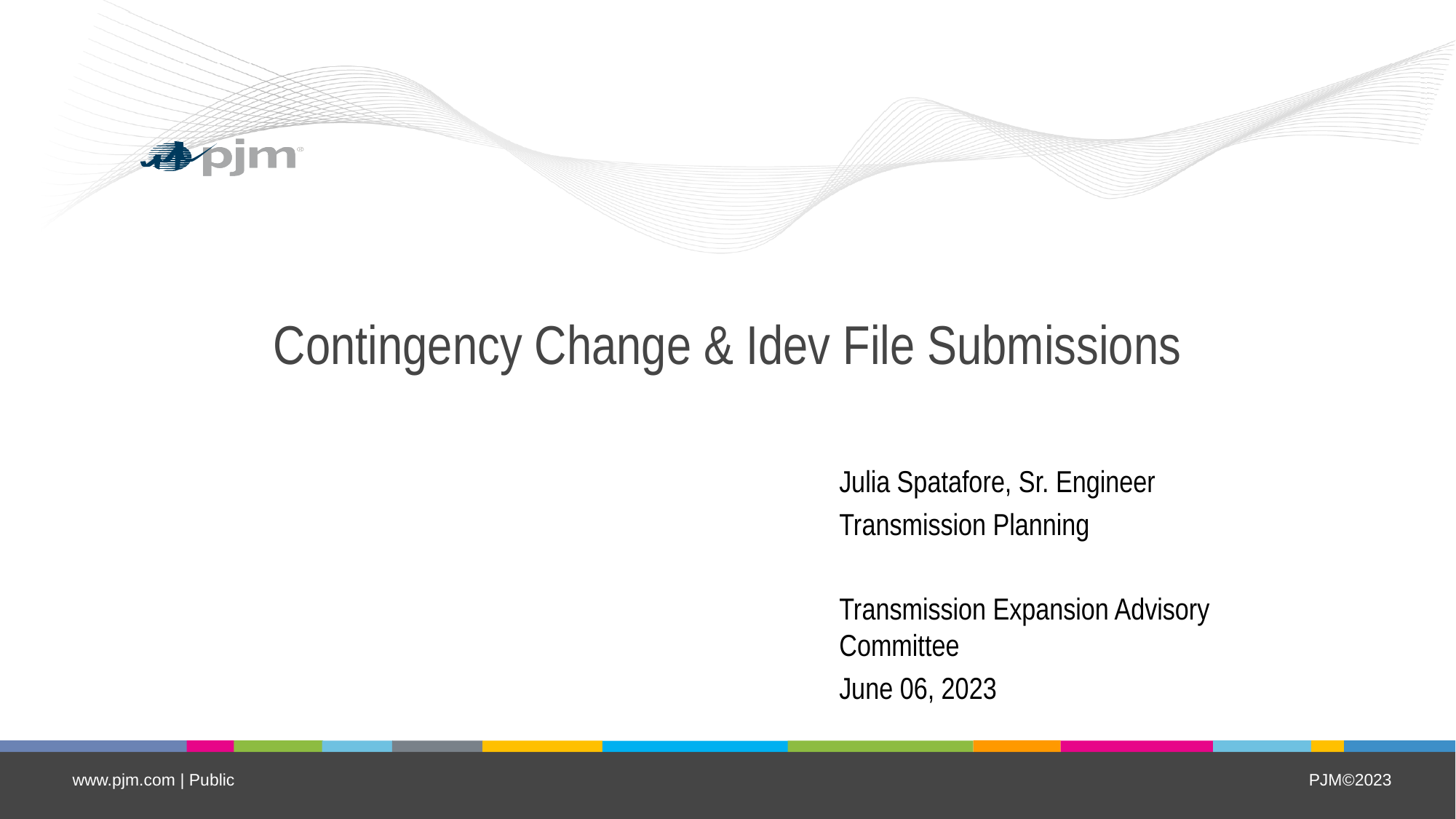

# Contingency Change & Idev File Submissions
Julia Spatafore, Sr. Engineer
Transmission Planning

Transmission Expansion Advisory Committee
June 06, 2023